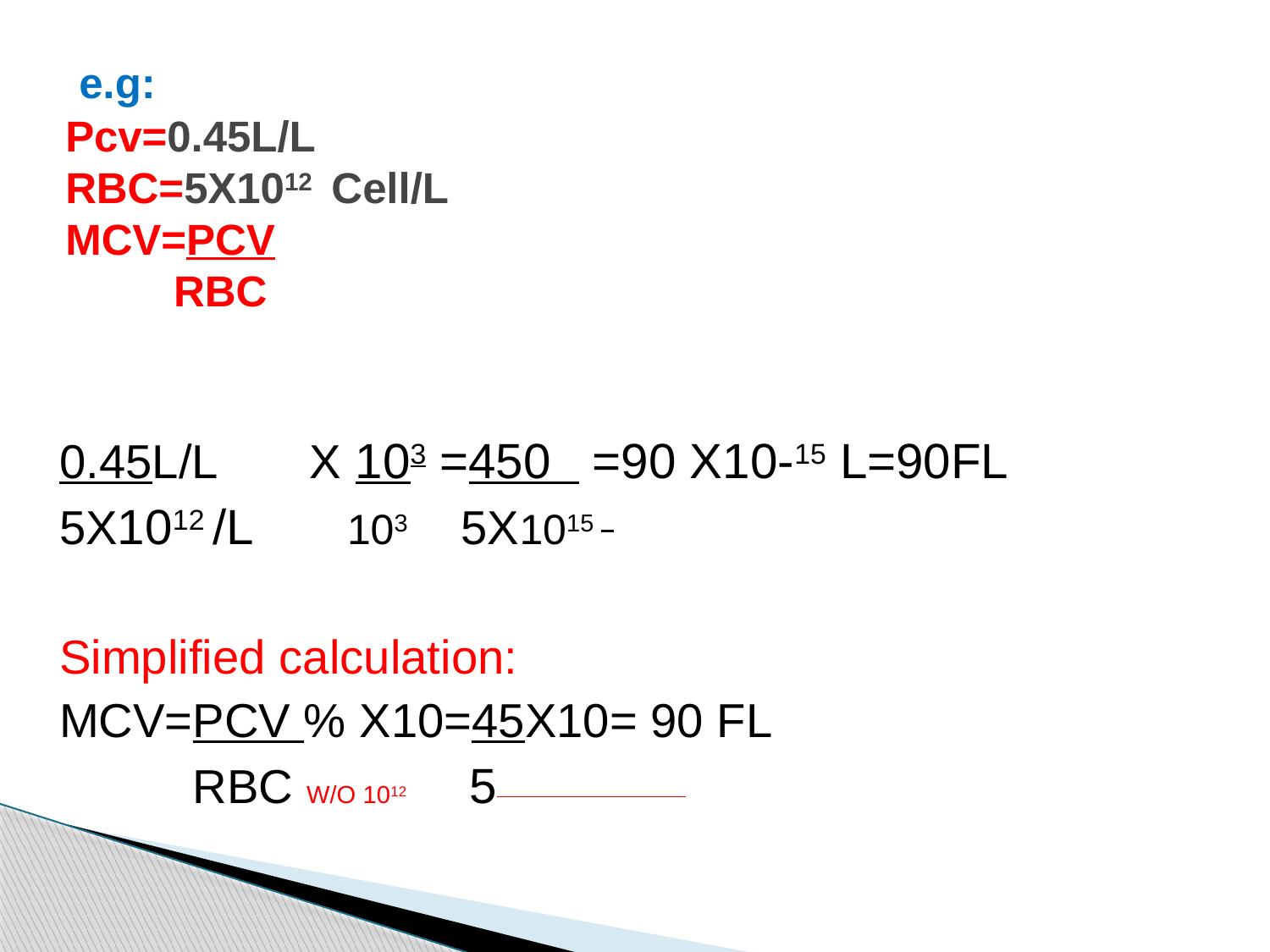

# e.g: Pcv=0.45L/L RBC=5X1012  Cell/L MCV=PCV RBC
0.45L/L       X 103 =450   =90 X10-15 L=90FL
5X1012 /L       103    5X1015

Simplified calculation:
MCV=PCV % X10=45X10= 90 FL
          RBC W/O 1012         5